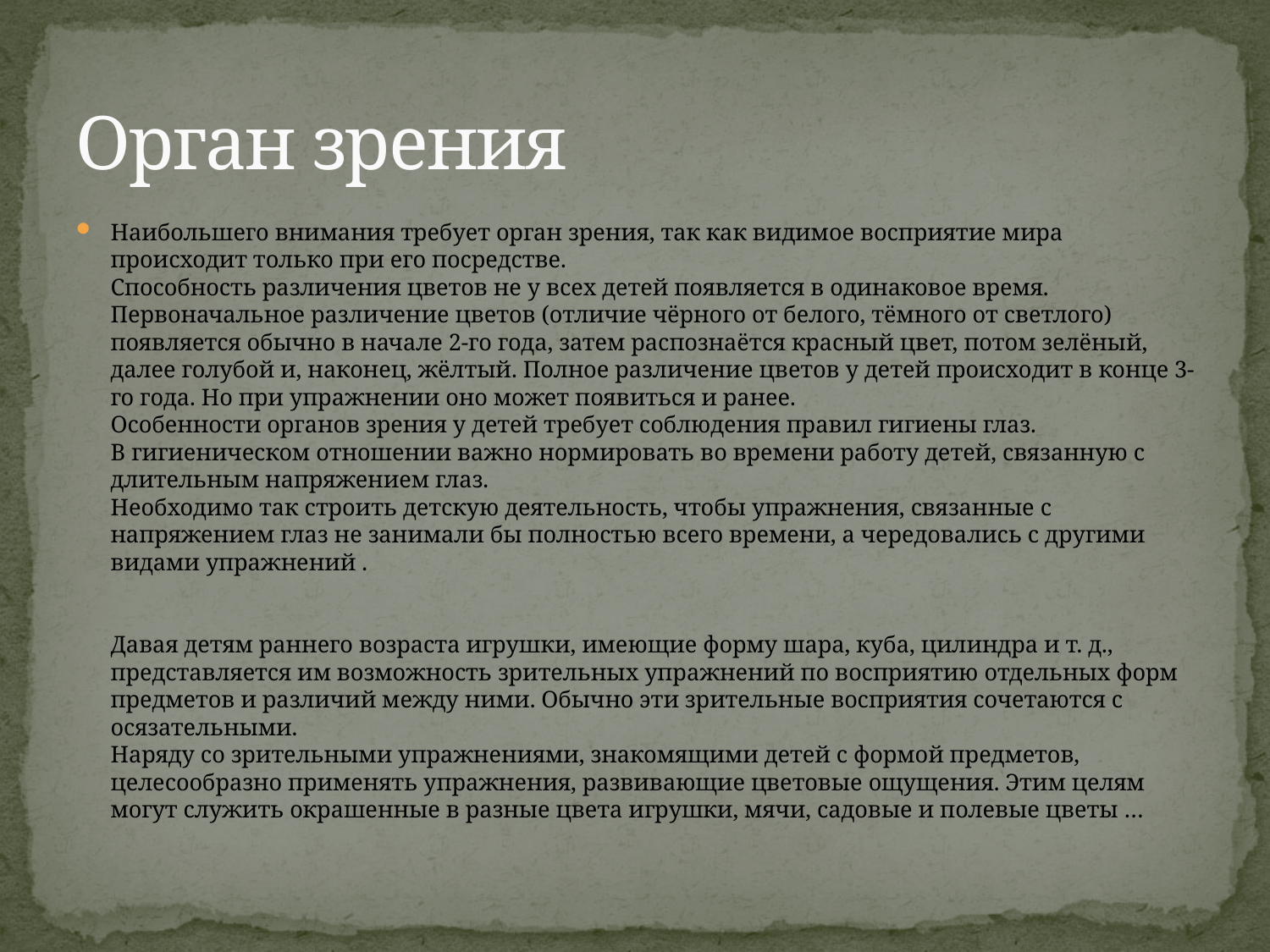

# Орган зрения
Наибольшего внимания требует орган зрения, так как видимое восприятие мира происходит только при его посредстве.
Способность различения цветов не у всех детей появляется в одинаковое время. Первоначальное различение цветов (отличие чёрного от белого, тёмного от светлого) появляется обычно в начале 2-го года, затем распознаётся красный цвет, потом зелёный, далее голубой и, наконец, жёлтый. Полное различение цветов у детей происходит в конце 3-го года. Но при упражнении оно может появиться и ранее.
Особенности органов зрения у детей требует соблюдения правил гигиены глаз.
В гигиеническом отношении важно нормировать во времени работу детей, связанную с длительным напряжением глаз.
Необходимо так строить детскую деятельность, чтобы упражнения, связанные с напряжением глаз не занимали бы полностью всего времени, а чередовались с другими видами упражнений .
Давая детям раннего возраста игрушки, имеющие форму шара, куба, цилиндра и т. д., представляется им возможность зрительных упражнений по восприятию отдельных форм предметов и различий между ними. Обычно эти зрительные восприятия сочетаются с осязательными.
Наряду со зрительными упражнениями, знакомящими детей с формой предметов, целесообразно применять упражнения, развивающие цветовые ощущения. Этим целям могут служить окрашенные в разные цвета игрушки, мячи, садовые и полевые цветы …